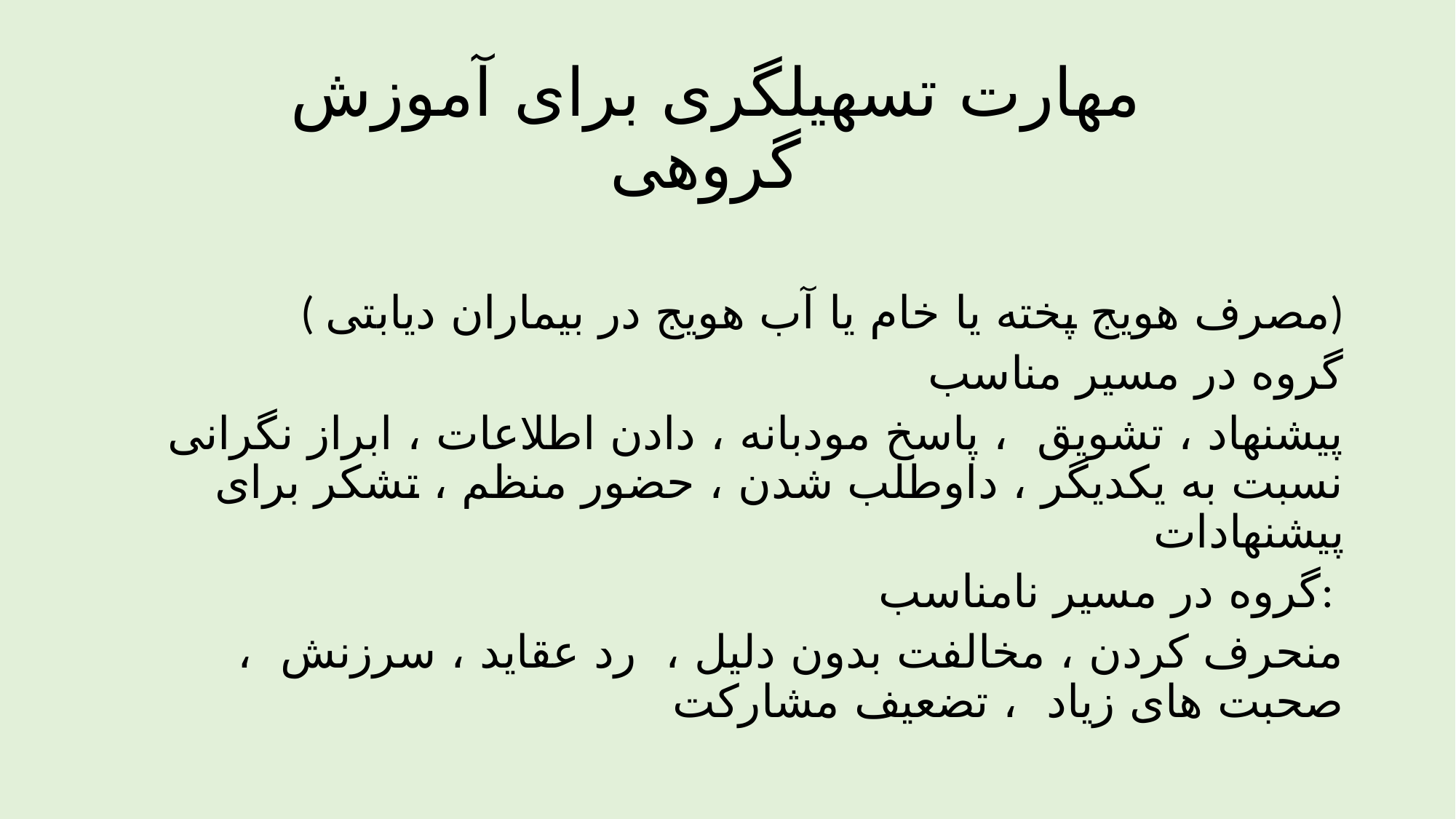

# مهارت تسهیلگری برای آموزش گروهی

( مصرف هویج پخته یا خام یا آب هویج در بیماران دیابتی)
گروه در مسیر مناسب
پیشنهاد ، تشویق  ، پاسخ مودبانه ، دادن اطلاعات ، ابراز نگرانی نسبت به یکدیگر ، داوطلب شدن ، حضور منظم ، تشکر برای پیشنهادات
گروه در مسیر نامناسب:
منحرف کردن ، مخالفت بدون دلیل ،  رد عقاید ، سرزنش  ، صحبت های زیاد  ، تضعیف مشارکت